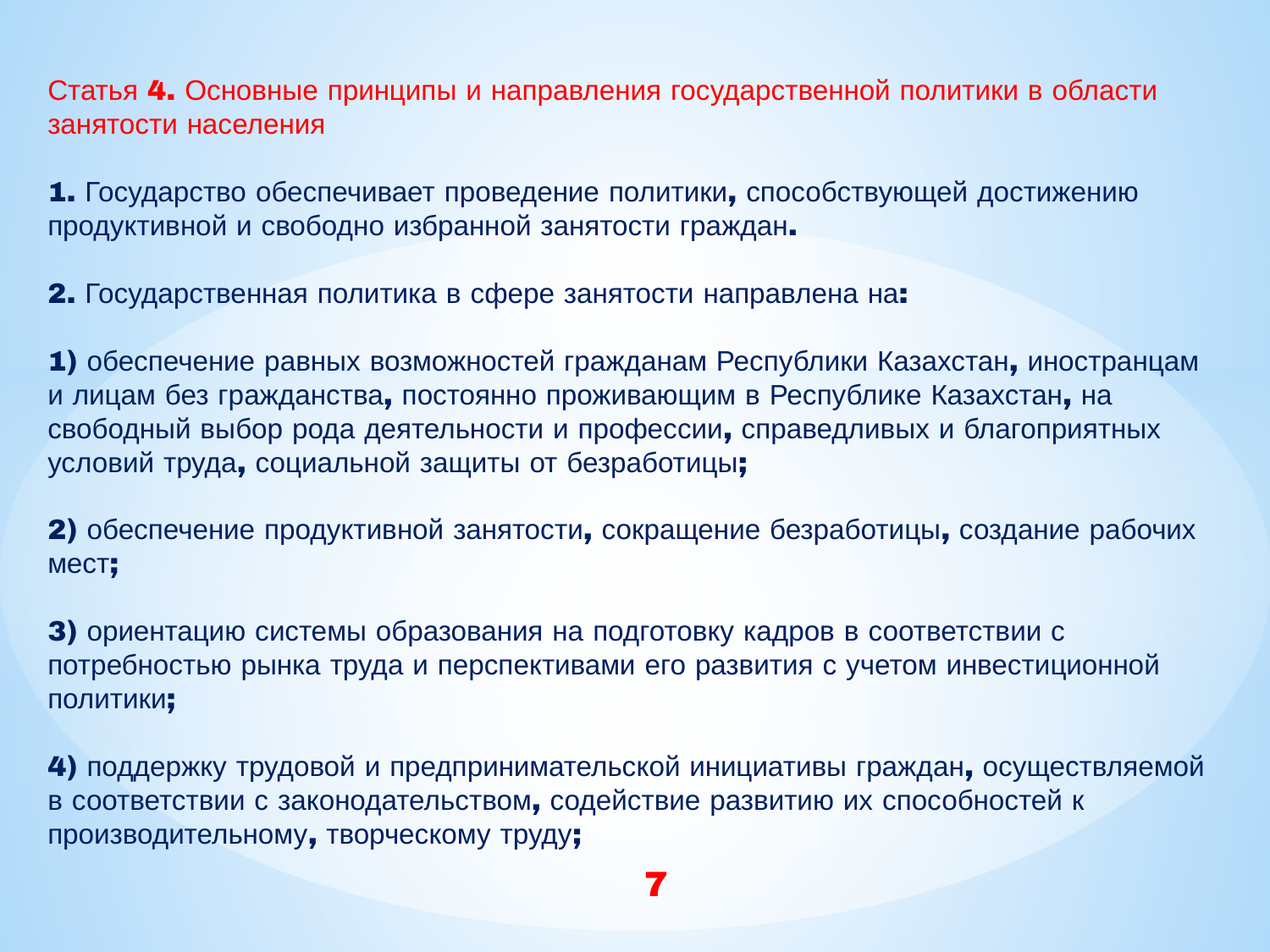

# Статья 4. Основные принципы и направления государственной политики в области занятости населения 1. Государство обеспечивает проведение политики, способствующей достижению продуктивной и свободно избранной занятости граждан. 2. Государственная политика в сфере занятости направлена на: 1) обеспечение равных возможностей гражданам Республики Казахстан, иностранцам и лицам без гражданства, постоянно проживающим в Республике Казахстан, на свободный выбор рода деятельности и профессии, справедливых и благоприятных условий труда, социальной защиты от безработицы; 2) обеспечение продуктивной занятости, сокращение безработицы, создание рабочих мест; 3) ориентацию системы образования на подготовку кадров в соответствии с потребностью рынка труда и перспективами его развития с учетом инвестиционной политики; 4) поддержку трудовой и предпринимательской инициативы граждан, осуществляемой в соответствии с законодательством, содействие развитию их способностей к производительному, творческому труду;

7